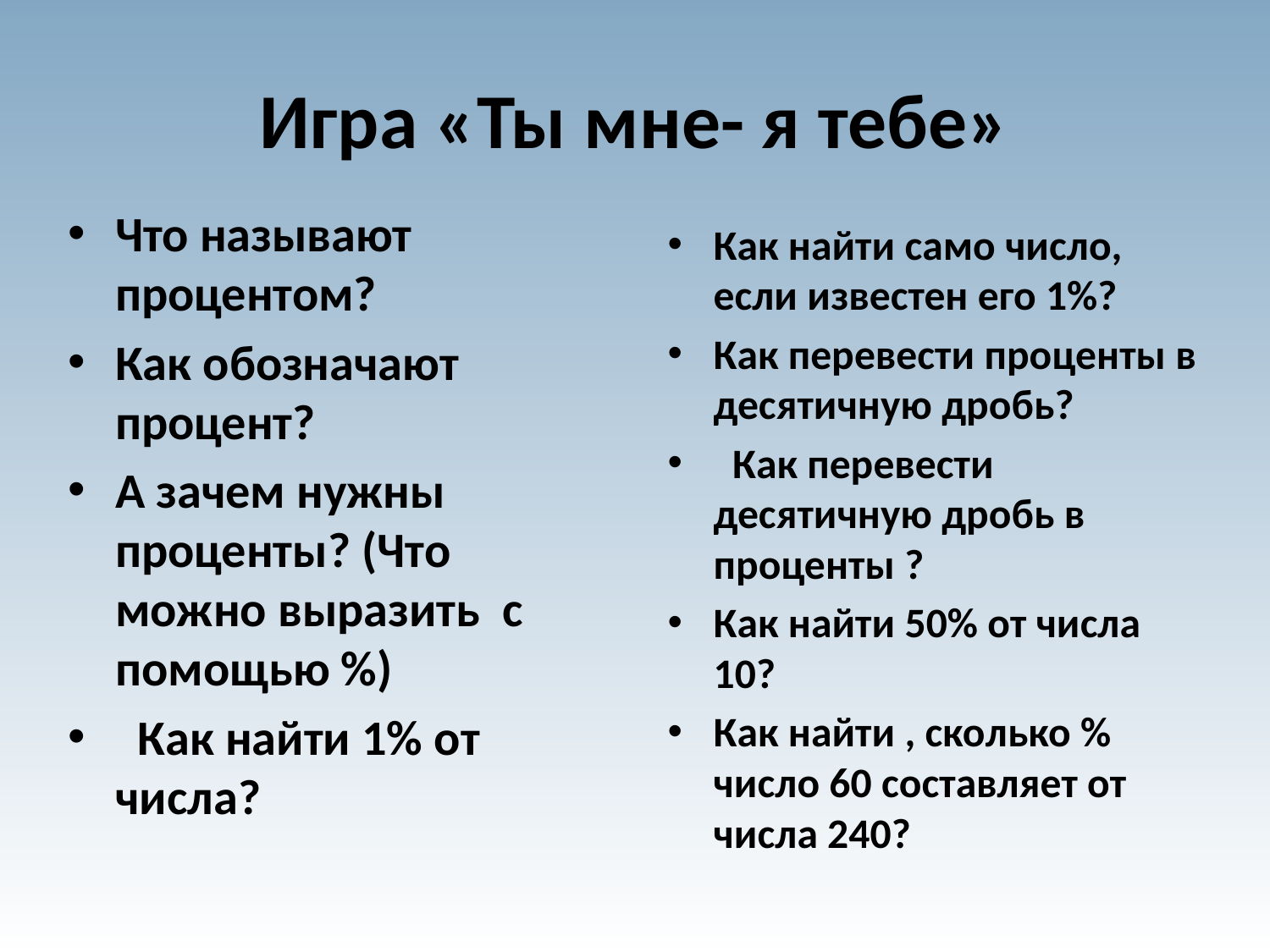

# Игра «Ты мне- я тебе»

Как найти само число, если известен его 1%?
Как перевести проценты в десятичную дробь?
  Как перевести десятичную дробь в проценты ?
Как найти 50% от числа 10?
Как найти , сколько % число 60 составляет от числа 240?

Что называют процентом?
Как обозначают процент?
А зачем нужны проценты? (Что можно выразить  с помощью %)
  Как найти 1% от числа?